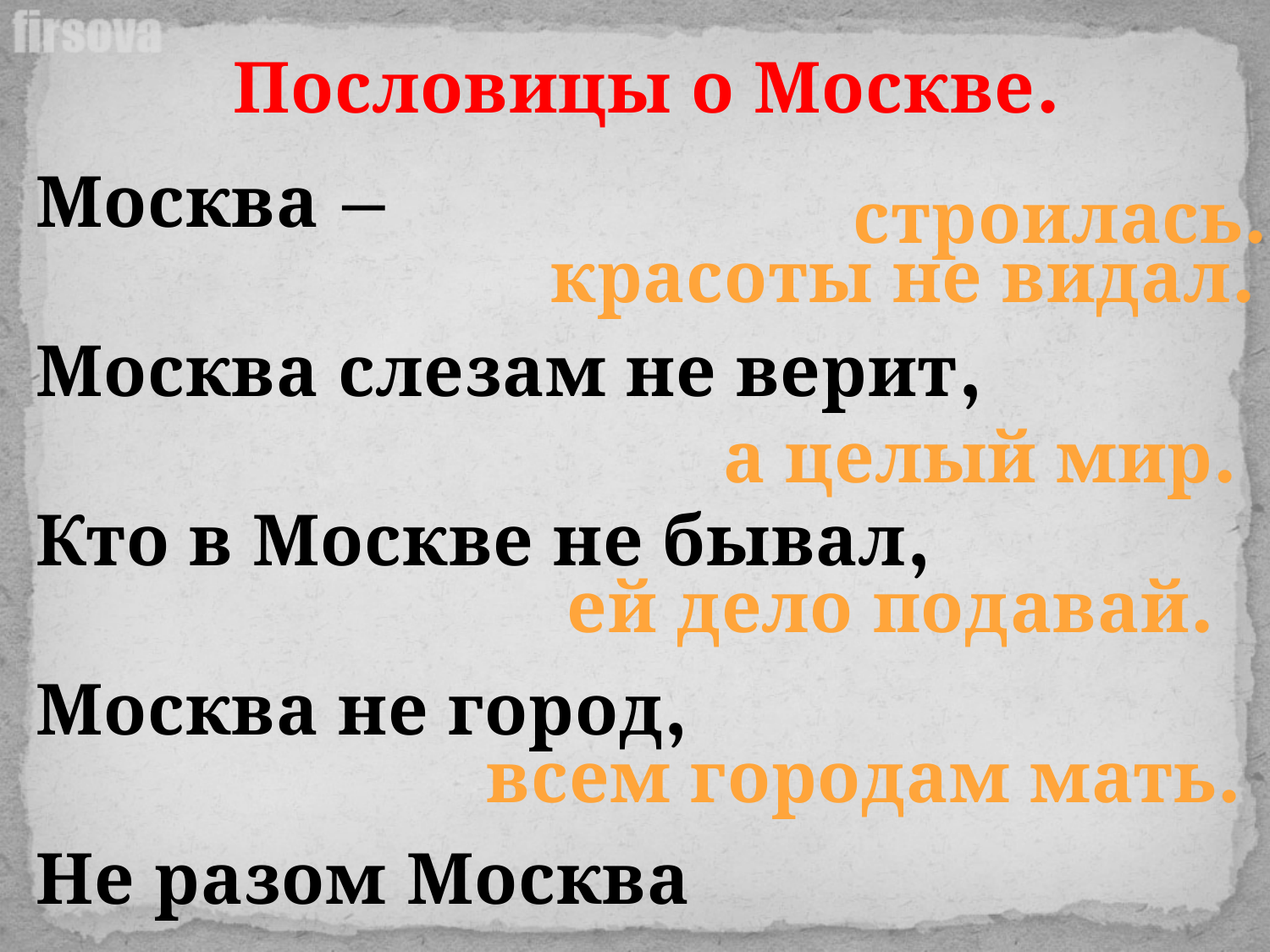

Пословицы о Москве.
Москва –
Москва слезам не верит,
Кто в Москве не бывал,
Москва не город,
Не разом Москва
строилась.
красоты не видал.
а целый мир.
ей дело подавай.
всем городам мать.